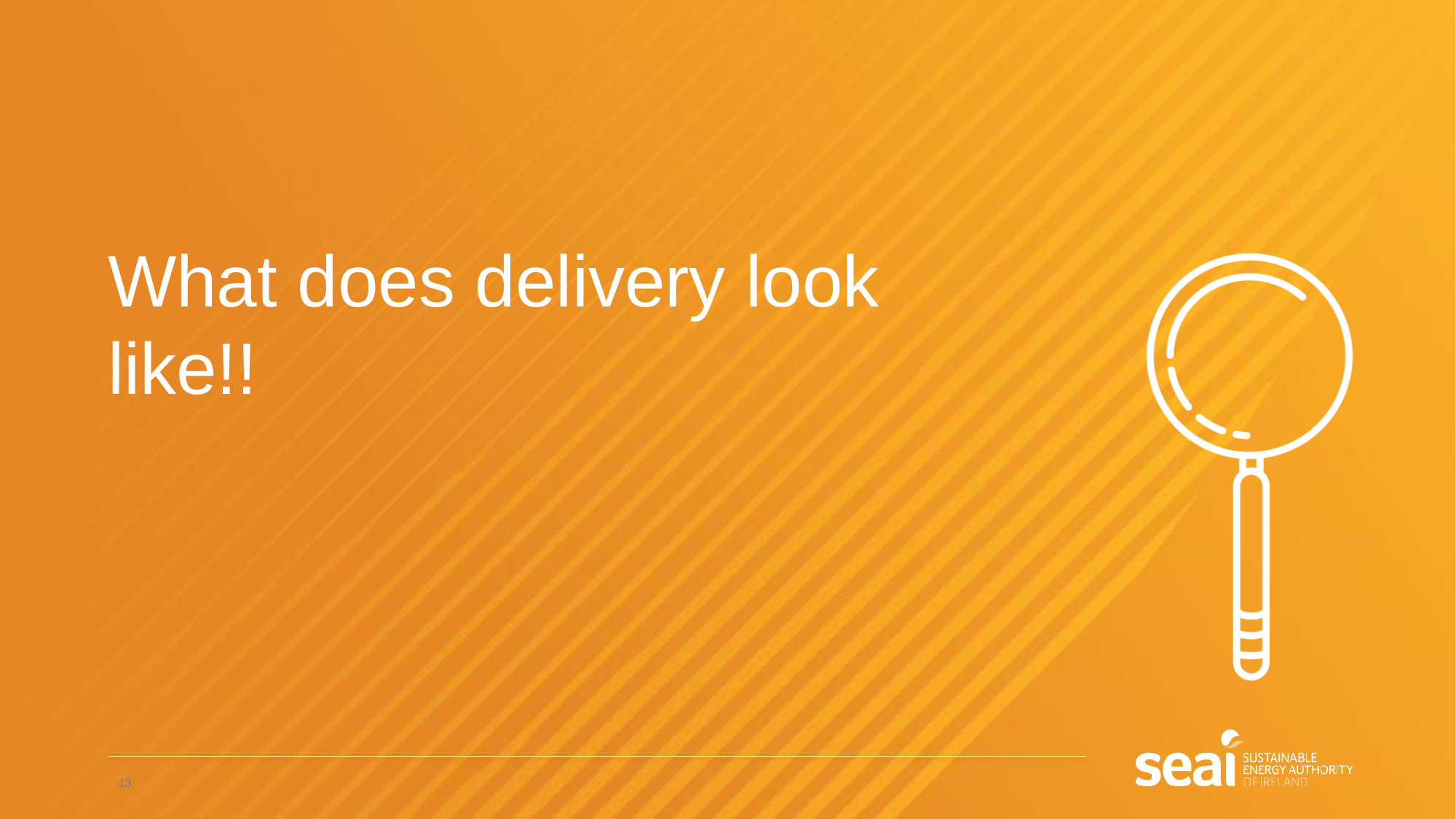

# What does delivery look like!!

13